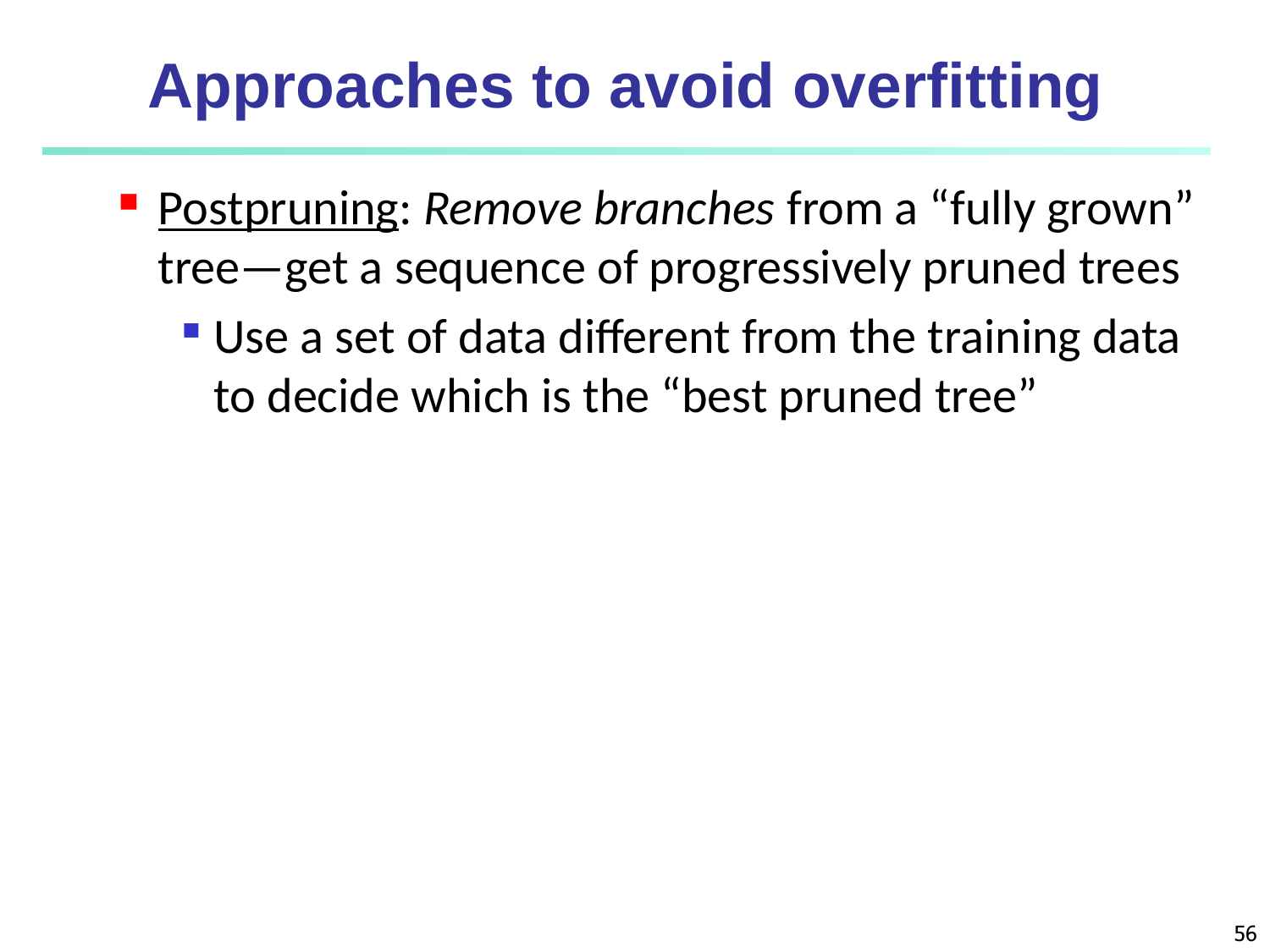

# Approaches to avoid overfitting
Postpruning: Remove branches from a “fully grown” tree—get a sequence of progressively pruned trees
Use a set of data different from the training data to decide which is the “best pruned tree”

56